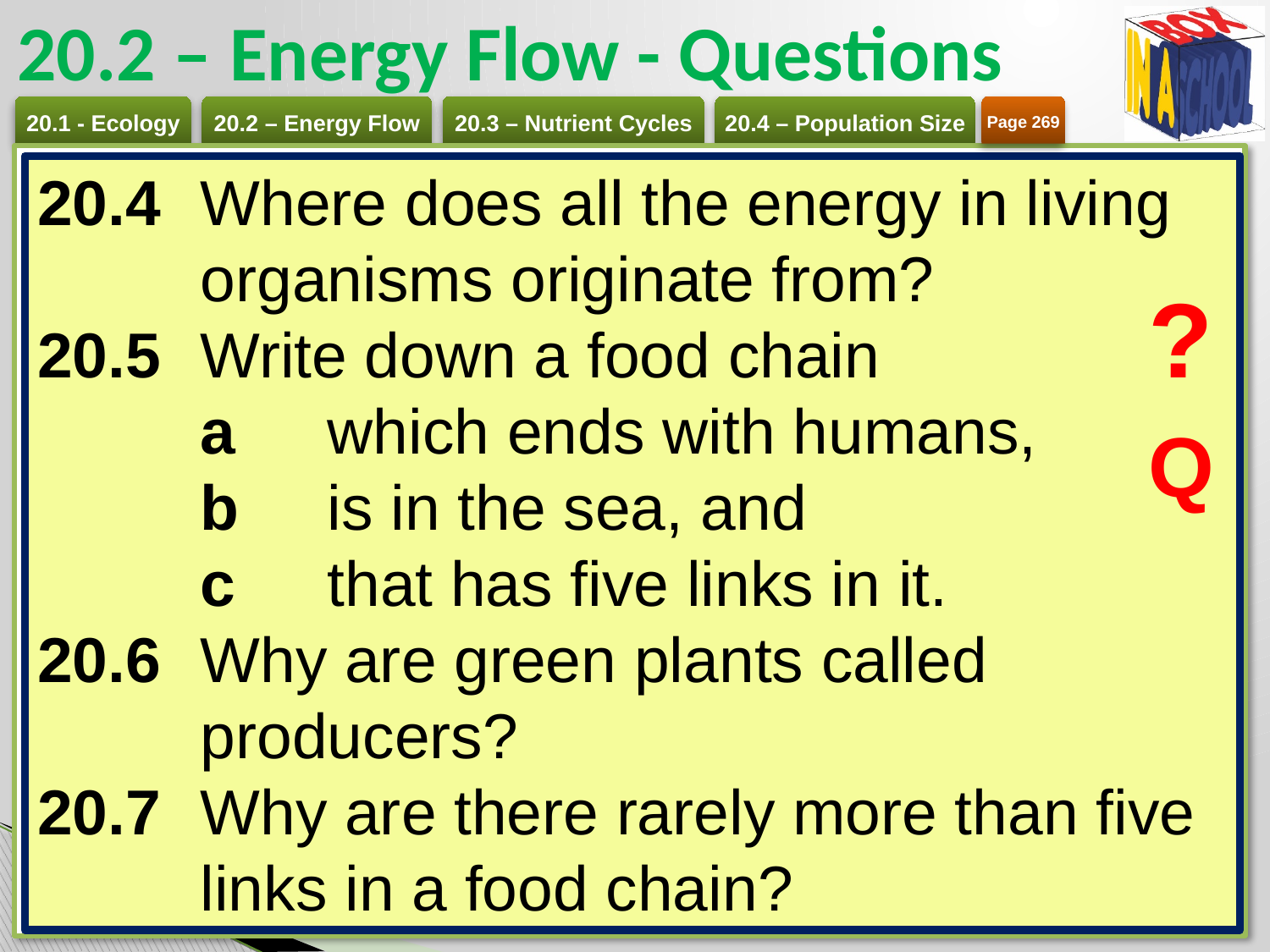

# 20.2 – Energy Flow - Questions
Page 269
20.4 	Where does all the energy in living organisms originate from?
20.5 	Write down a food chain
a 	which ends with humans,
b 	is in the sea, and
c 	that has five links in it.
20.6 	Why are green plants called producers?
20.7 	Why are there rarely more than five links in a food chain?
?
Q